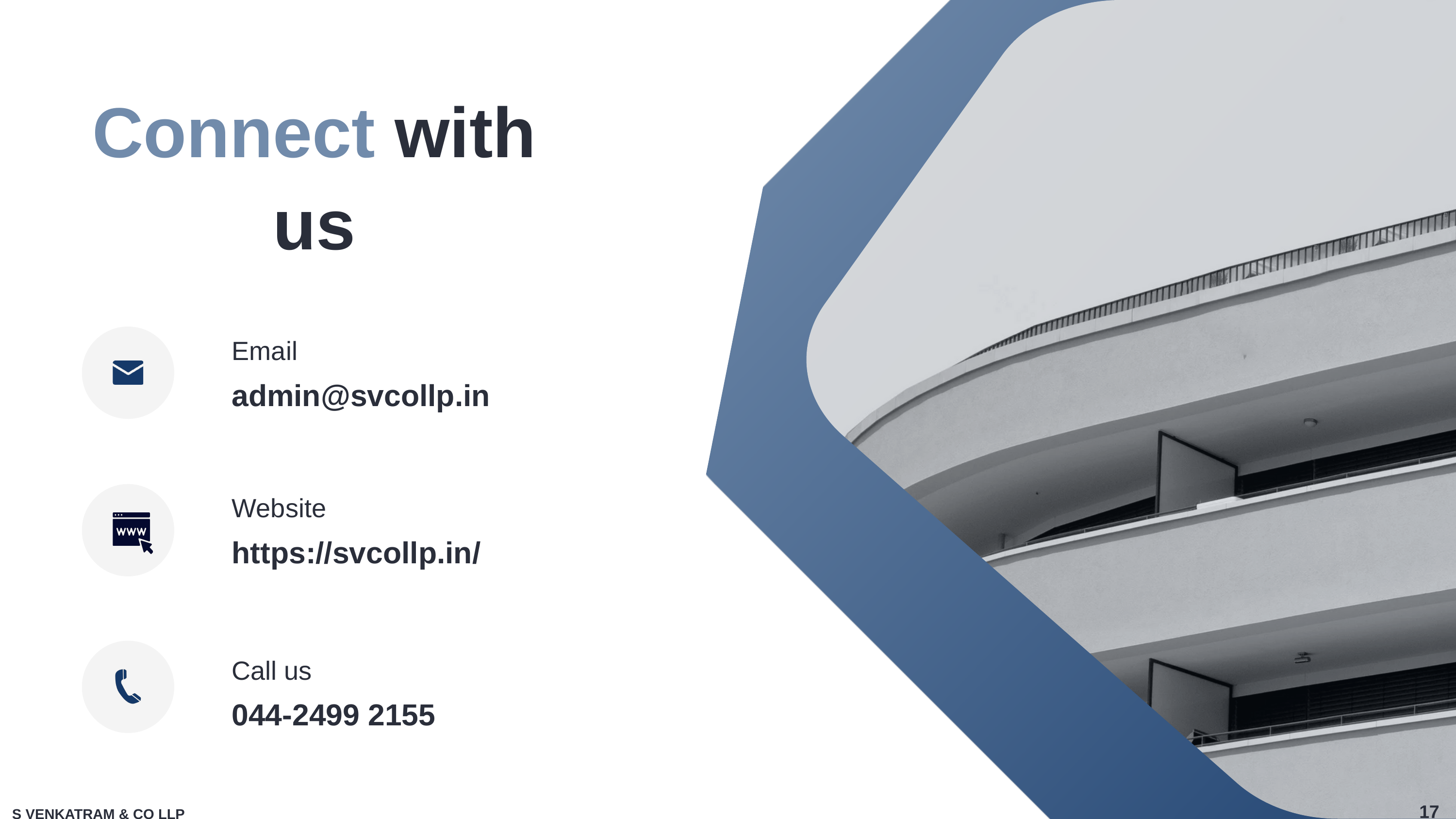

Connect with us

Email
admin@svcollp.in

Website
https://svcollp.in/

Call us
044-2499 2155

17
S VENKATRAM & CO LLP